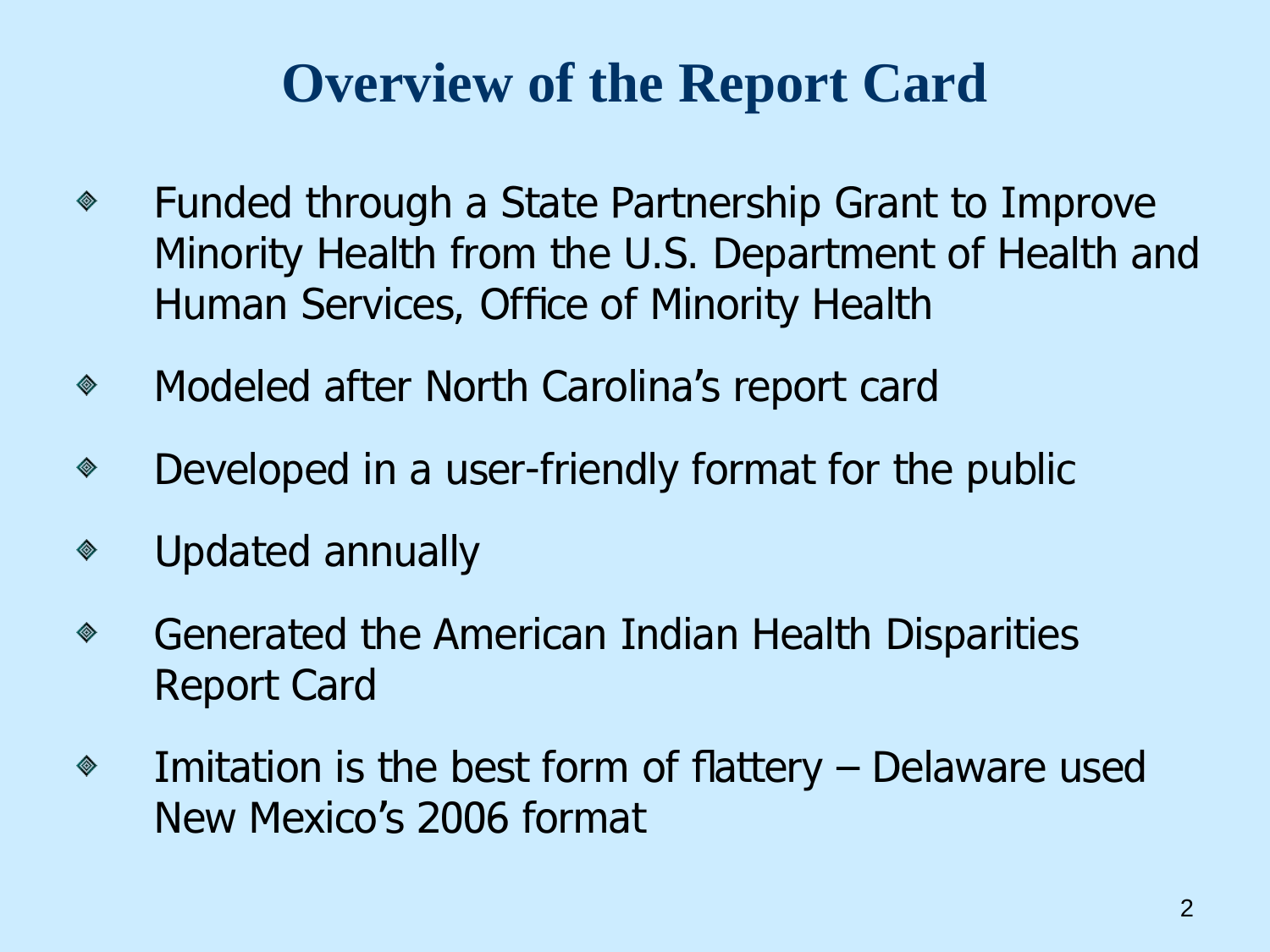

# Overview of the Report Card
Funded through a State Partnership Grant to Improve Minority Health from the U.S. Department of Health and Human Services, Office of Minority Health
Modeled after North Carolina’s report card
Developed in a user-friendly format for the public
Updated annually
Generated the American Indian Health Disparities Report Card
Imitation is the best form of flattery – Delaware used New Mexico’s 2006 format

2